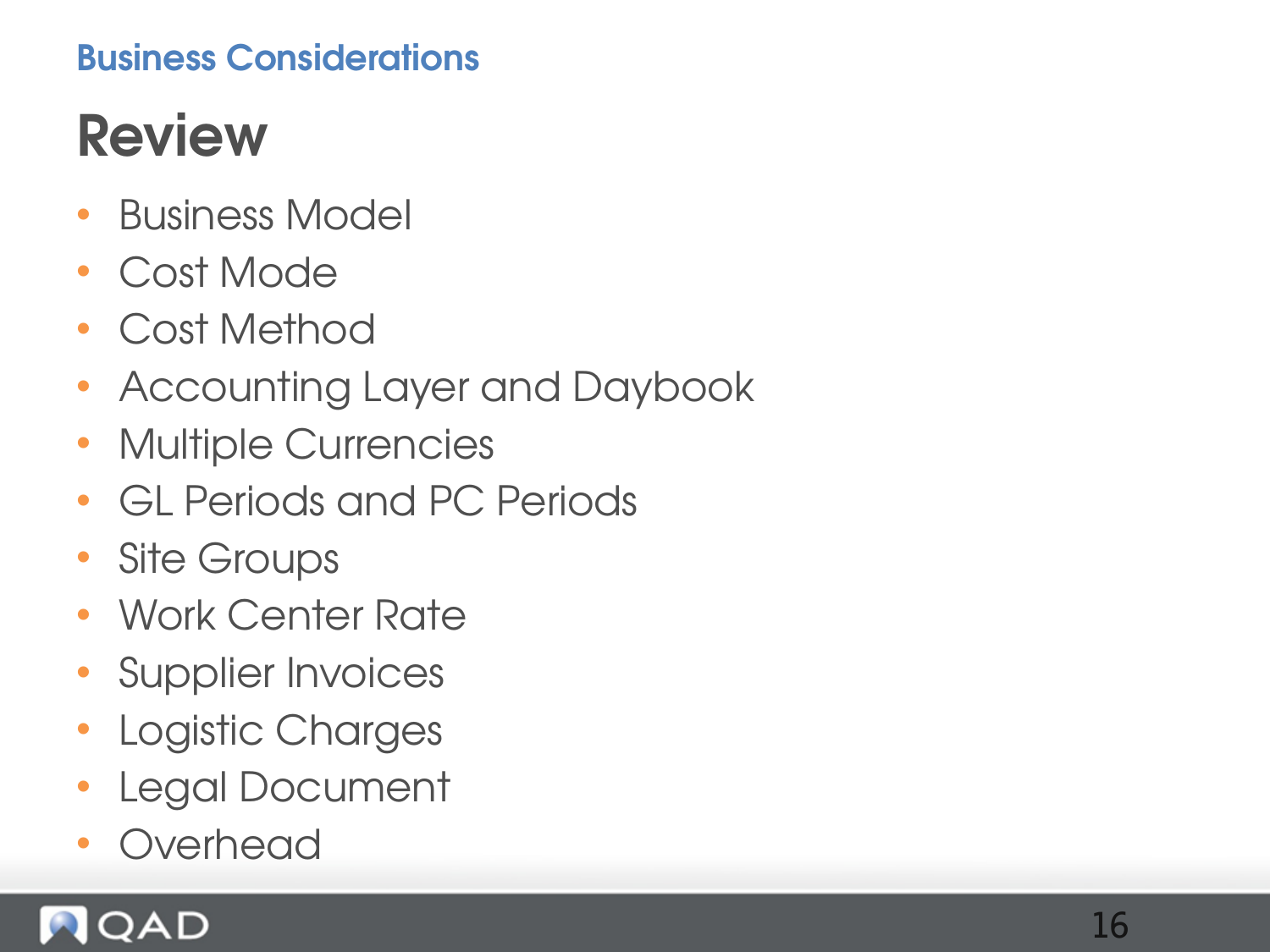

Business Considerations
# Review
Business Model
Cost Mode
Cost Method
Accounting Layer and Daybook
Multiple Currencies
GL Periods and PC Periods
Site Groups
Work Center Rate
Supplier Invoices
Logistic Charges
Legal Document
Overhead
16